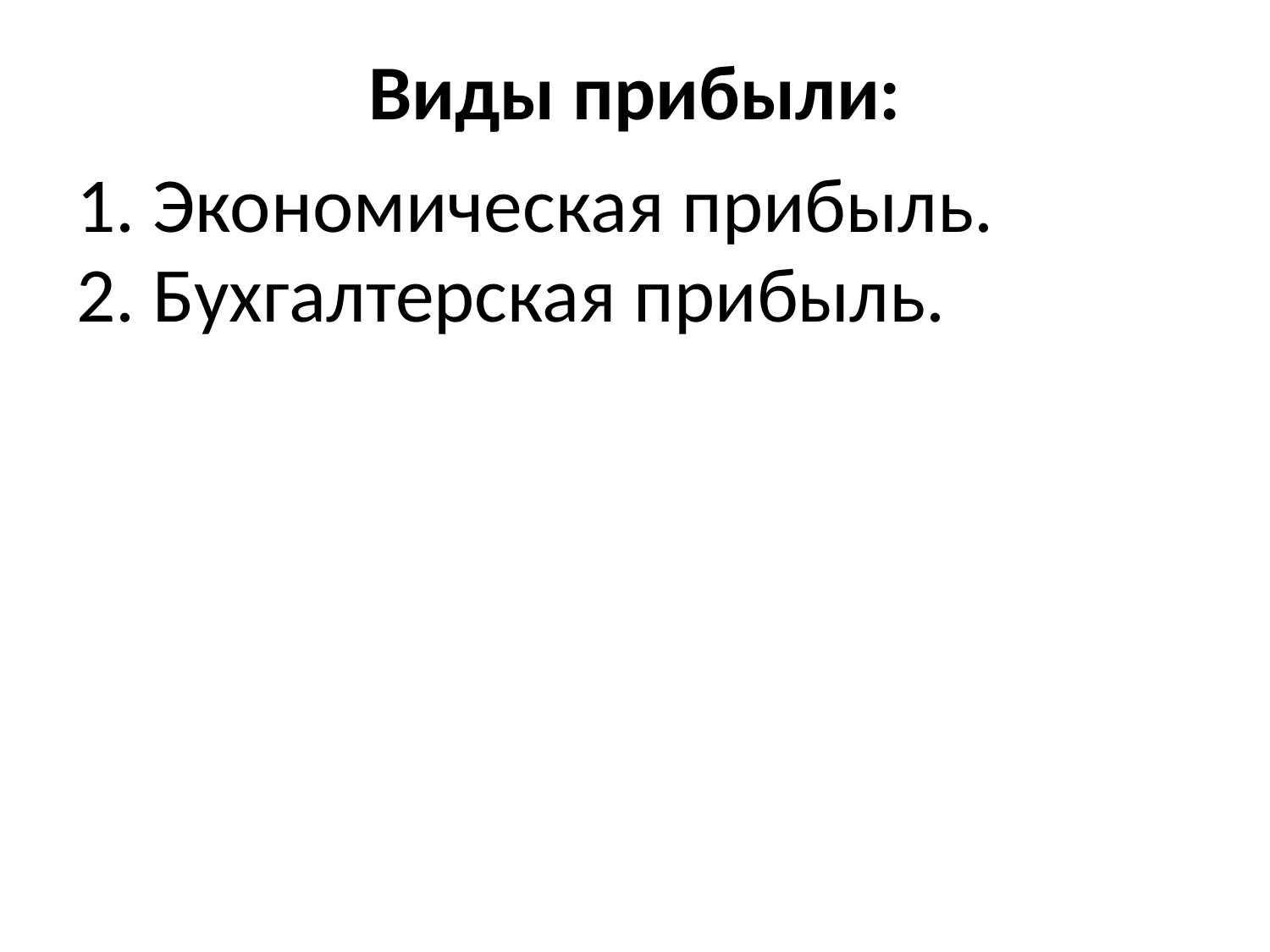

# Виды прибыли:
1. Экономическая прибыль.
2. Бухгалтерская прибыль.